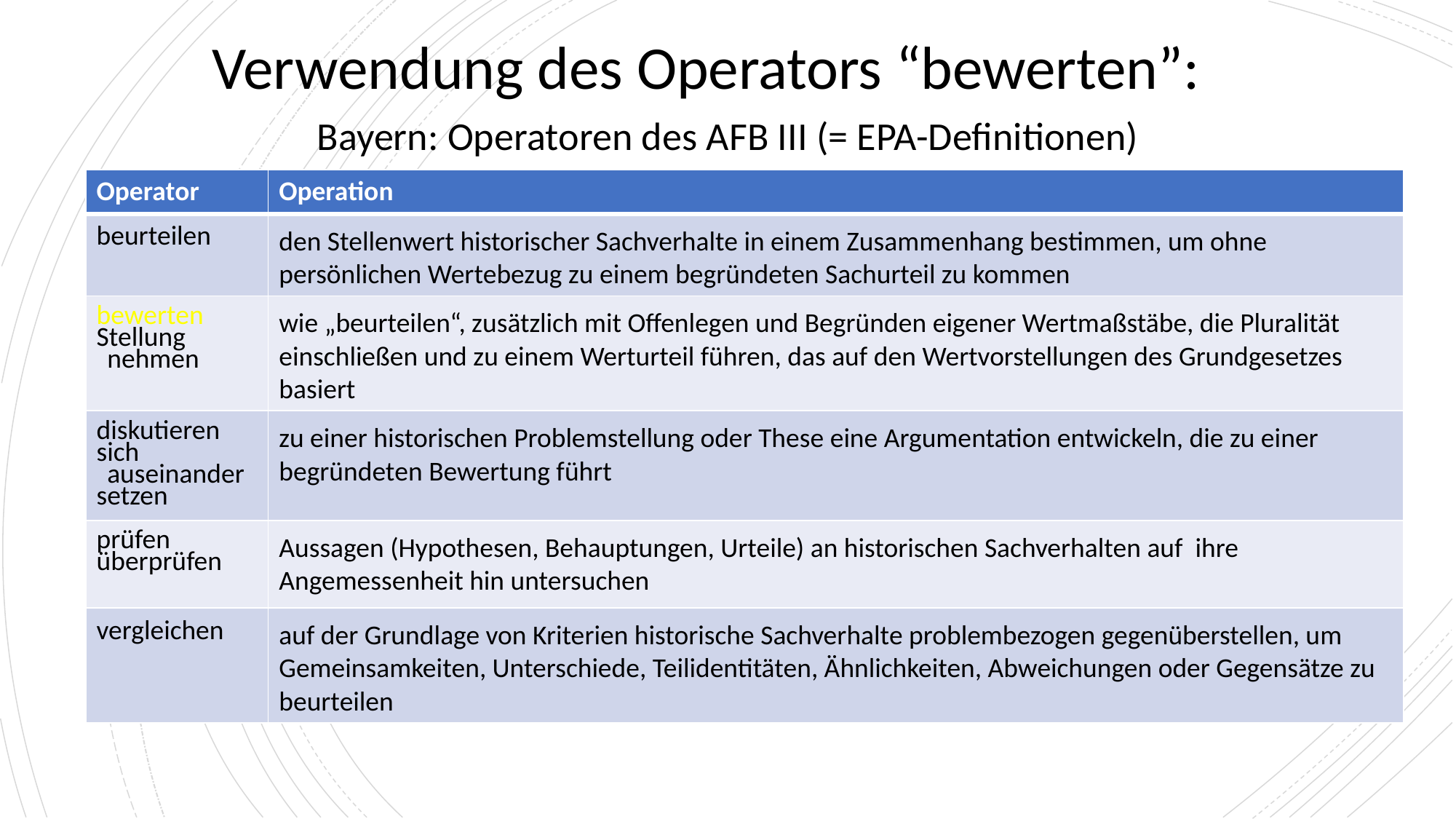

# Verwendung des Operators “bewerten”:
Bayern: Operatoren des AFB III (= EPA-Definitionen)

| Operator | Operation |
| --- | --- |
| beurteilen | den Stellenwert historischer Sachverhalte in einem Zusammenhang bestimmen, um ohne persönlichen Wertebezug zu einem begründeten Sachurteil zu kommen |
| bewerten Stellung nehmen | wie „beurteilen“, zusätzlich mit Offenlegen und Begründen eigener Wertmaßstäbe, die Pluralität einschließen und zu einem Werturteil führen, das auf den Wertvorstellungen des Grundgesetzes basiert |
| diskutieren sich auseinander setzen | zu einer historischen Problemstellung oder These eine Argumentation entwickeln, die zu einer begründeten Bewertung führt |
| prüfen überprüfen | Aussagen (Hypothesen, Behauptungen, Urteile) an historischen Sachverhalten auf ihre Angemessenheit hin untersuchen |
| vergleichen | auf der Grundlage von Kriterien historische Sachverhalte problembezogen gegenüberstellen, um Gemeinsamkeiten, Unterschiede, Teilidentitäten, Ähnlichkeiten, Abweichungen oder Gegensätze zu beurteilen |